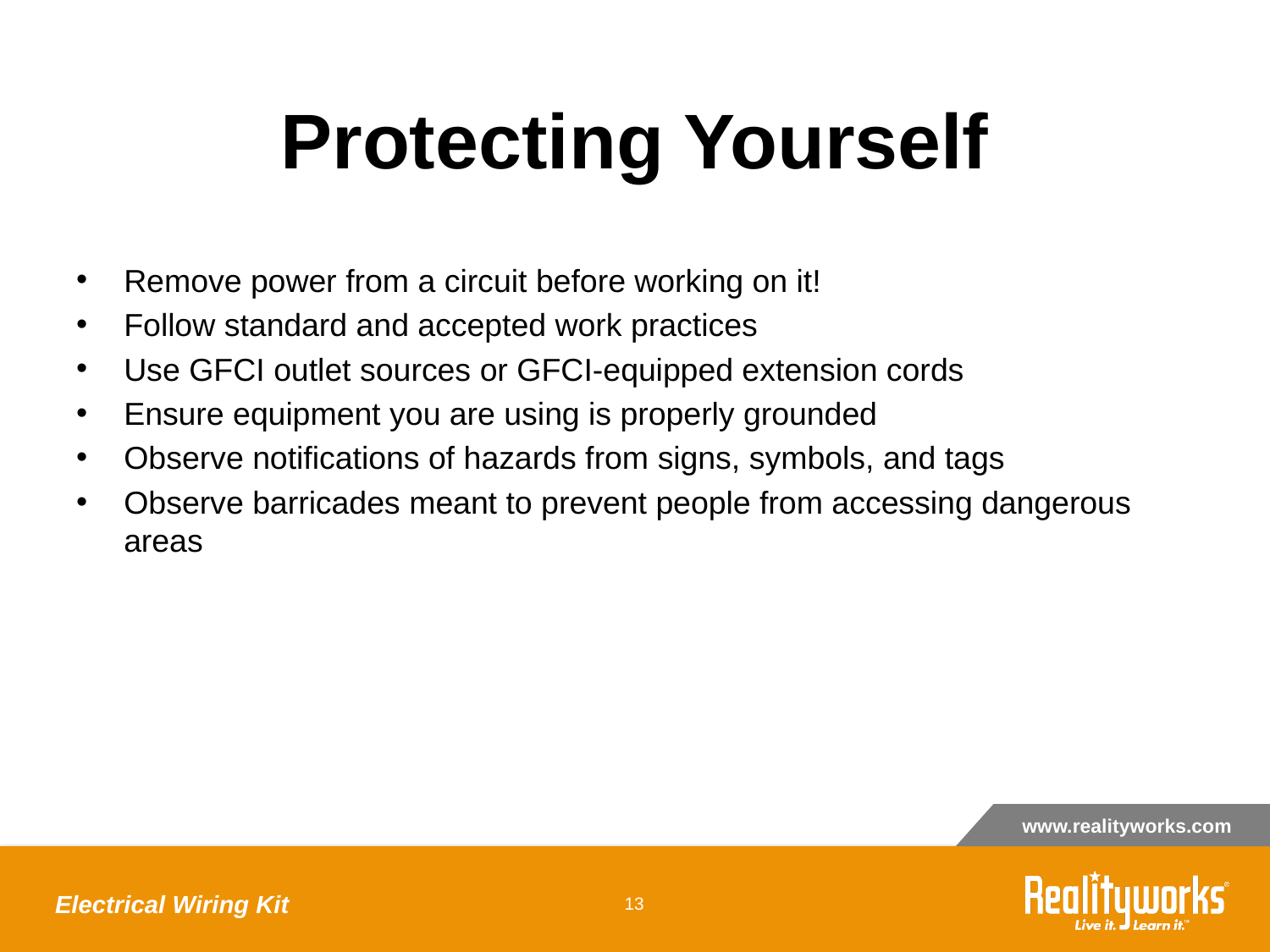

# Protecting Yourself
Remove power from a circuit before working on it!
Follow standard and accepted work practices
Use GFCI outlet sources or GFCI-equipped extension cords
Ensure equipment you are using is properly grounded
Observe notifications of hazards from signs, symbols, and tags
Observe barricades meant to prevent people from accessing dangerous areas
Electrical Wiring Kit
13